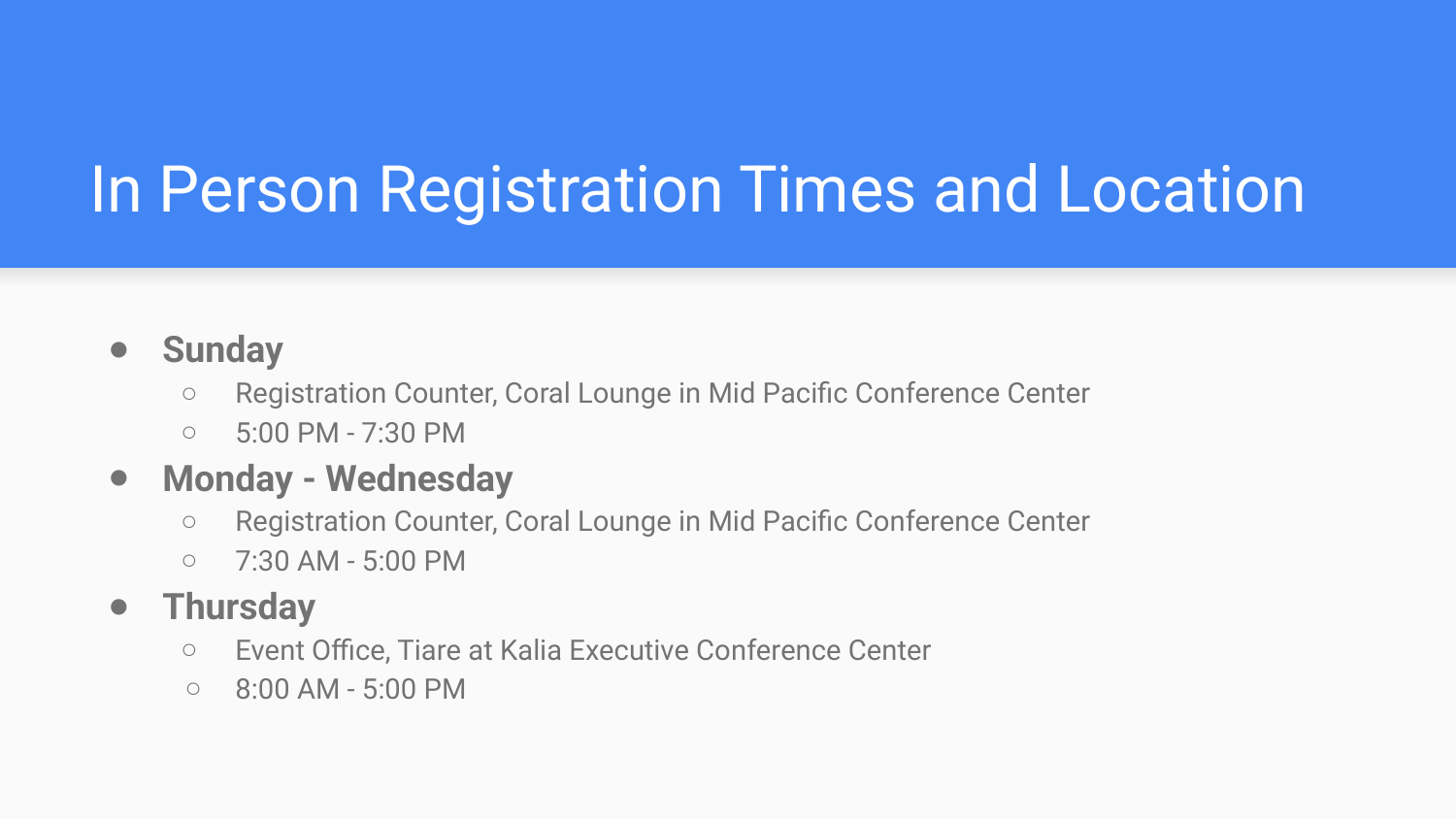

# In Person Registration Times and Location
Sunday
Registration Counter, Coral Lounge in Mid Pacific Conference Center
5:00 PM - 7:30 PM
Monday - Wednesday
Registration Counter, Coral Lounge in Mid Pacific Conference Center
7:30 AM - 5:00 PM
Thursday
Event Office, Tiare at Kalia Executive Conference Center
8:00 AM - 5:00 PM